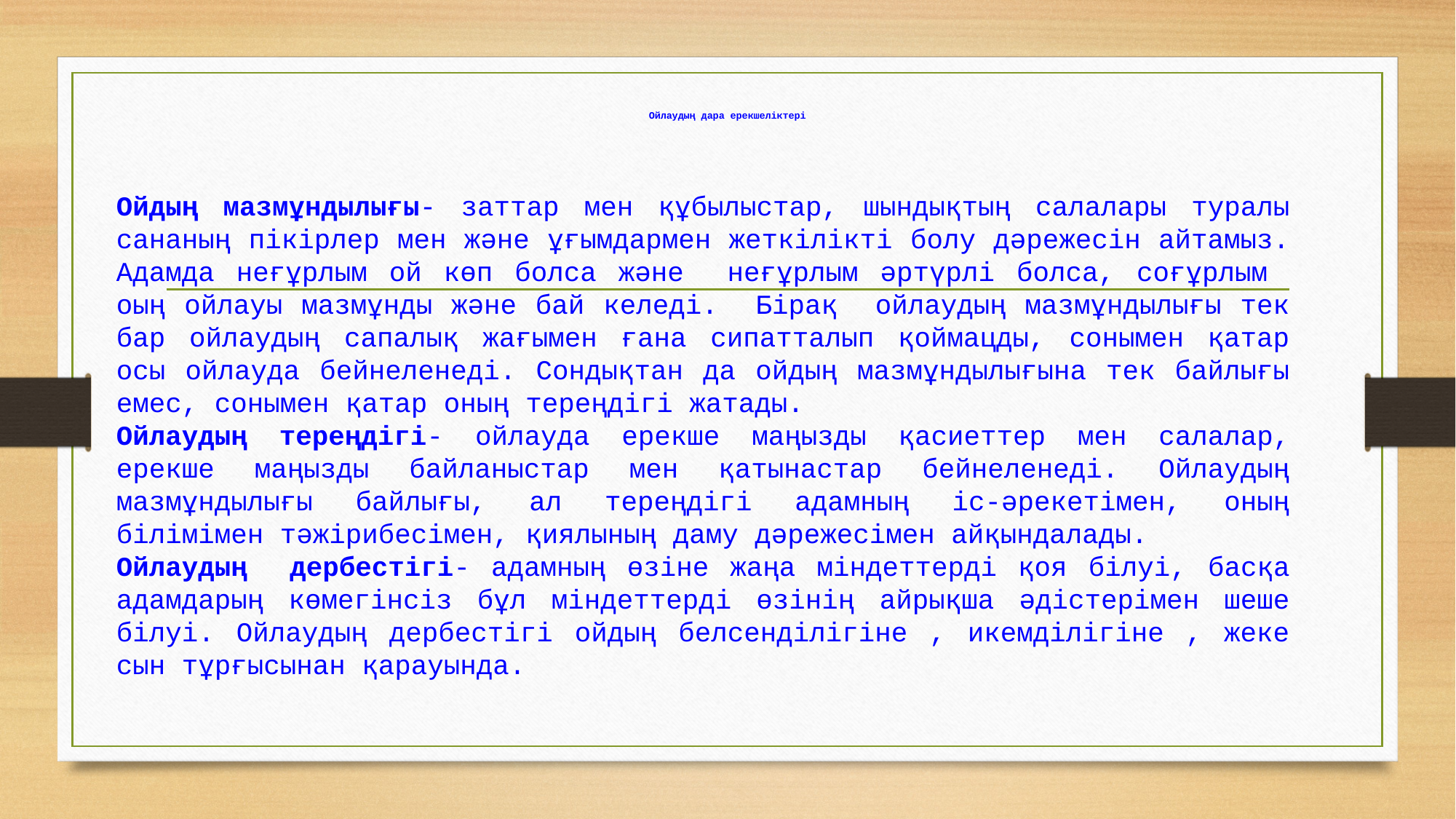

# Ойлаудың дара ерекшеліктері
Ойдың мазмұндылығы- заттар мен құбылыстар, шындықтың салалары туралы сананың пікірлер мен және ұғымдармен жеткілікті болу дәрежесін айтамыз. Адамда неғұрлым ой көп болса және  неғұрлым әртүрлі болса, соғұрлым  оың ойлауы мазмұнды және бай келеді.  Бірақ  ойлаудың мазмұндылығы тек бар ойлаудың сапалық жағымен ғана сипатталып қоймацды, сонымен қатар осы ойлауда бейнеленеді. Сондықтан да ойдың мазмұндылығына тек байлығы емес, сонымен қатар оның тереңдігі жатады.
Ойлаудың тереңдігі- ойлауда ерекше маңызды қасиеттер мен салалар, ерекше маңызды байланыстар мен қатынастар бейнеленеді. Ойлаудың мазмұндылығы байлығы, ал тереңдігі адамның іс-әрекетімен, оның білімімен тәжірибесімен, қиялының даму дәрежесімен айқындалады.
Ойлаудың  дербестігі- адамның өзіне жаңа міндеттерді қоя білуі, басқа адамдарың көмегінсіз бұл міндеттерді өзінің айрықша әдістерімен шеше білуі. Ойлаудың дербестігі ойдың белсенділігіне , икемділігіне , жеке сын тұрғысынан қарауында.